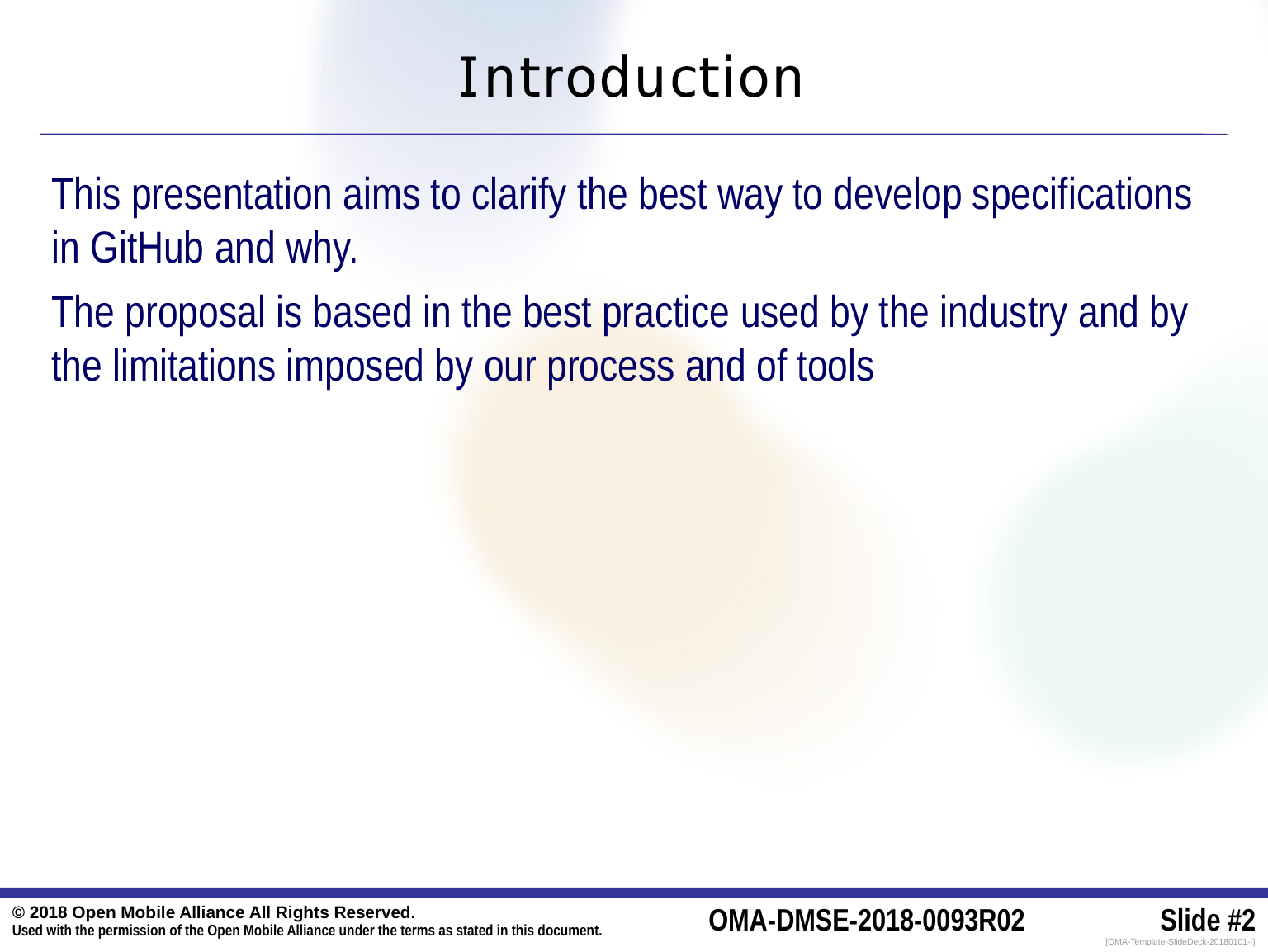

# Introduction
This presentation aims to clarify the best way to develop specifications in GitHub and why.
The proposal is based in the best practice used by the industry and by the limitations imposed by our process and of tools